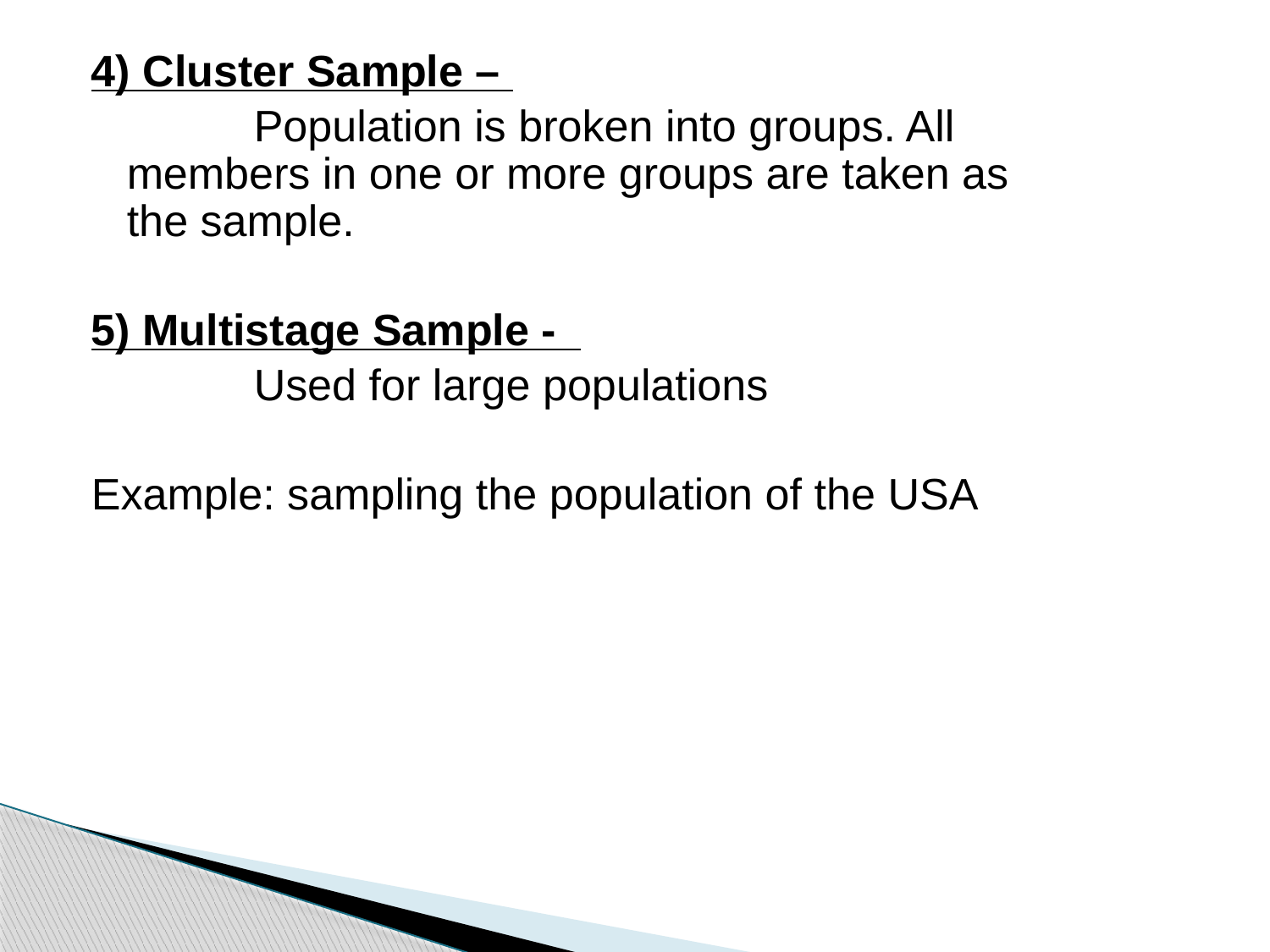

4) Cluster Sample –
		Population is broken into groups. All 	members in one or more groups are taken as 	the sample.

5) Multistage Sample -
		Used for large populations

Example: sampling the population of the USA